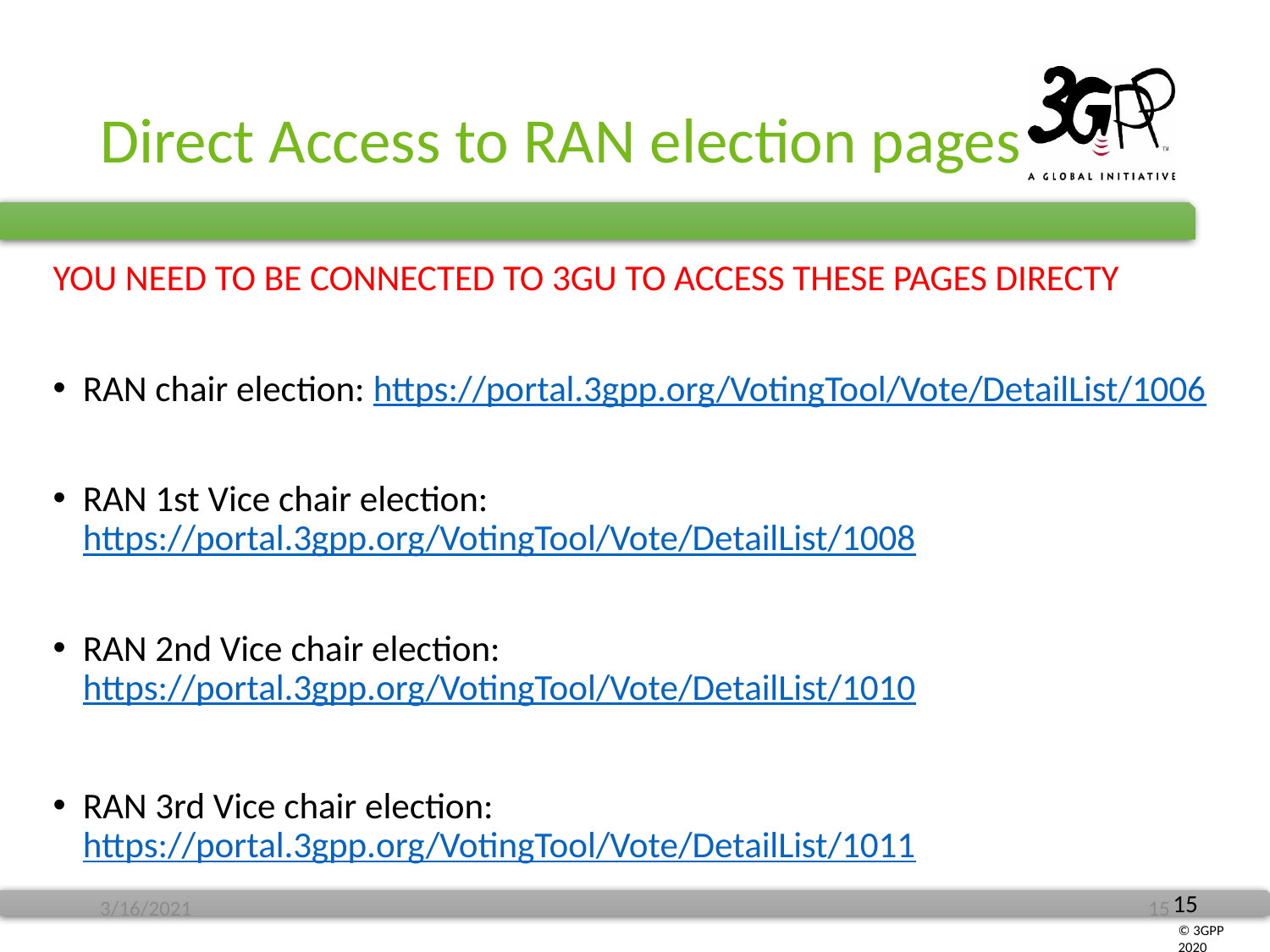

# Direct Access to RAN election pages
YOU NEED TO BE CONNECTED TO 3GU TO ACCESS THESE PAGES DIRECTY

RAN chair election: https://portal.3gpp.org/VotingTool/Vote/DetailList/1006

RAN 1st Vice chair election: https://portal.3gpp.org/VotingTool/Vote/DetailList/1008

RAN 2nd Vice chair election: https://portal.3gpp.org/VotingTool/Vote/DetailList/1010

RAN 3rd Vice chair election: https://portal.3gpp.org/VotingTool/Vote/DetailList/1011
3/16/2021
15